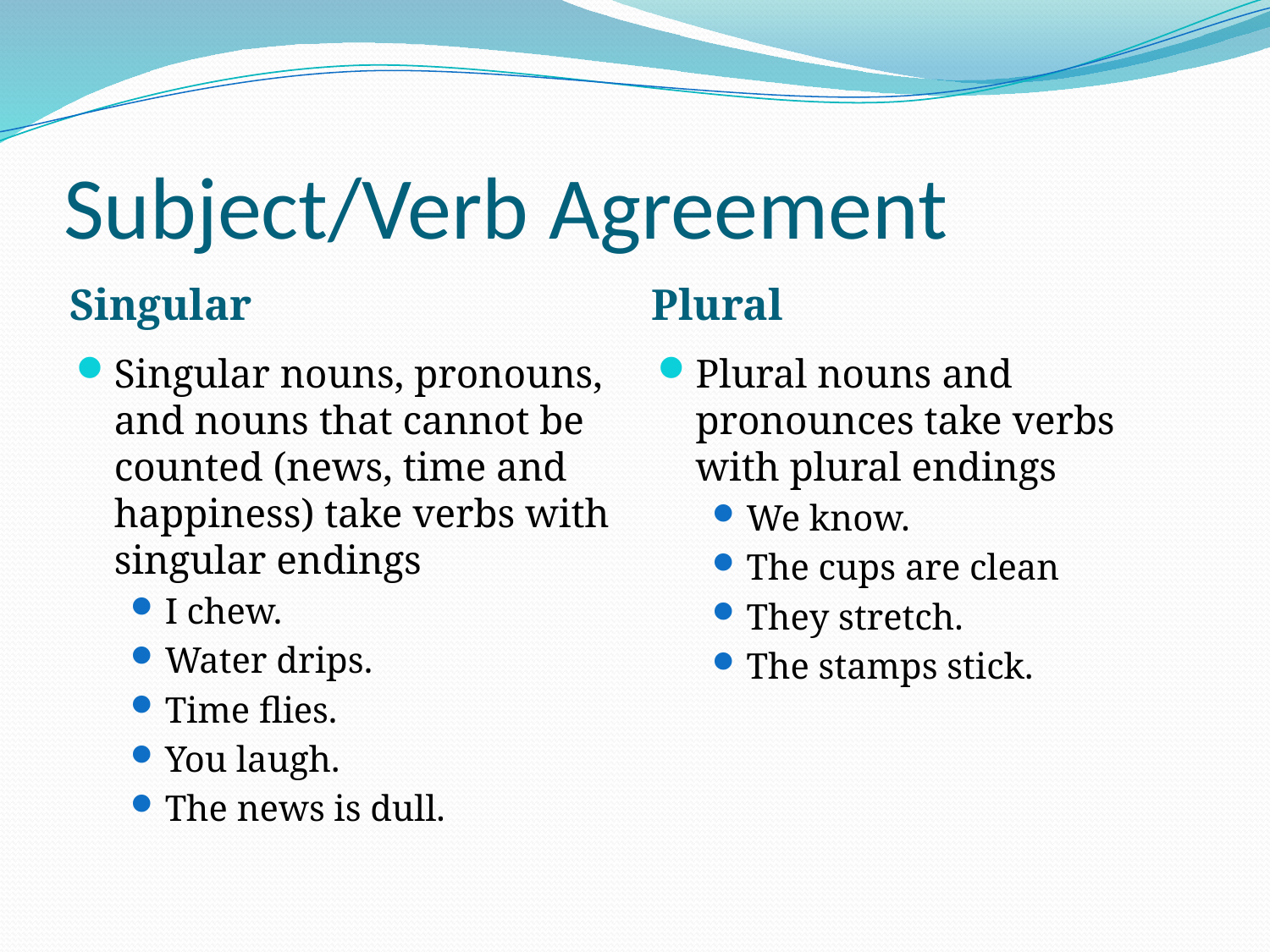

# Subject/Verb Agreement
Singular
Plural
Singular nouns, pronouns, and nouns that cannot be counted (news, time and happiness) take verbs with singular endings
I chew.
Water drips.
Time flies.
You laugh.
The news is dull.
Plural nouns and pronounces take verbs with plural endings
We know.
The cups are clean
They stretch.
The stamps stick.